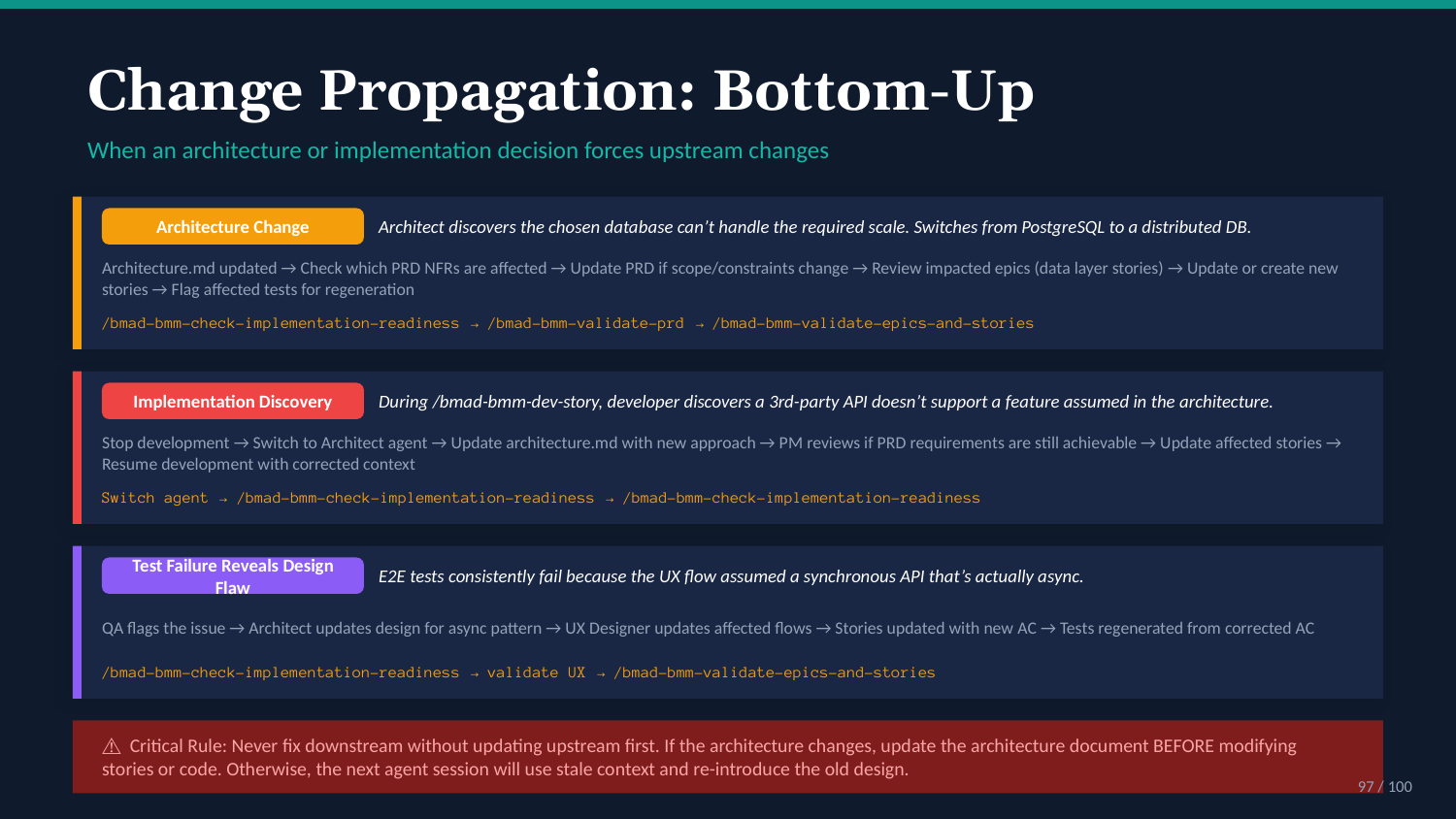

Change Propagation: Bottom-Up
When an architecture or implementation decision forces upstream changes

Architect discovers the chosen database can’t handle the required scale. Switches from PostgreSQL to a distributed DB.

Architecture Change
Architecture.md updated → Check which PRD NFRs are affected → Update PRD if scope/constraints change → Review impacted epics (data layer stories) → Update or create new stories → Flag affected tests for regeneration
/bmad-bmm-check-implementation-readiness → /bmad-bmm-validate-prd → /bmad-bmm-validate-epics-and-stories

During /bmad-bmm-dev-story, developer discovers a 3rd-party API doesn’t support a feature assumed in the architecture.

Implementation Discovery
Stop development → Switch to Architect agent → Update architecture.md with new approach → PM reviews if PRD requirements are still achievable → Update affected stories → Resume development with corrected context
Switch agent → /bmad-bmm-check-implementation-readiness → /bmad-bmm-check-implementation-readiness

E2E tests consistently fail because the UX flow assumed a synchronous API that’s actually async.

Test Failure Reveals Design Flaw
QA flags the issue → Architect updates design for async pattern → UX Designer updates affected flows → Stories updated with new AC → Tests regenerated from corrected AC
/bmad-bmm-check-implementation-readiness → validate UX → /bmad-bmm-validate-epics-and-stories

⚠  Critical Rule: Never fix downstream without updating upstream first. If the architecture changes, update the architecture document BEFORE modifying stories or code. Otherwise, the next agent session will use stale context and re-introduce the old design.
97 / 100